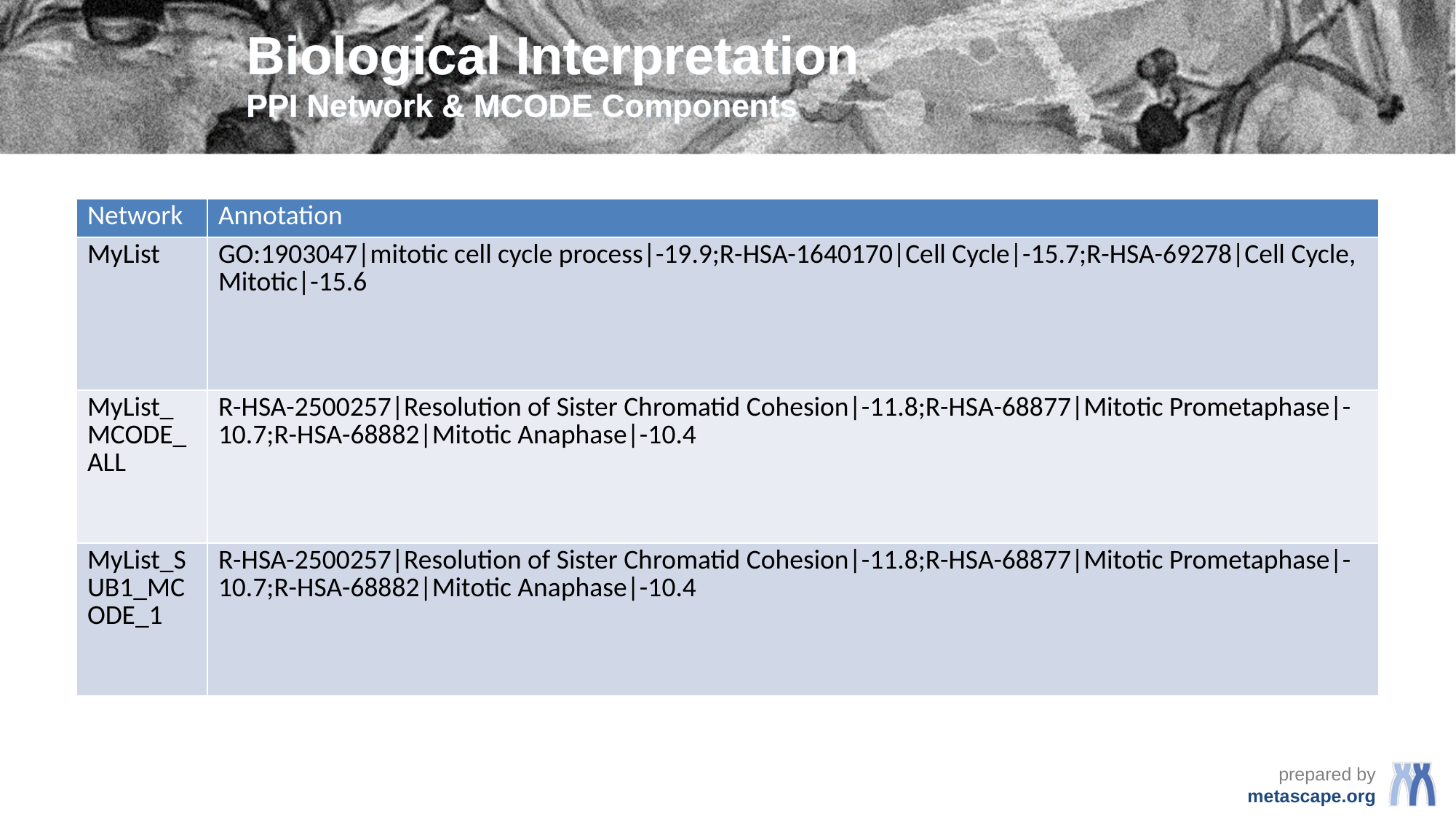

# Biological Interpretation PPI Network & MCODE Components
| Network | Annotation |
| --- | --- |
| MyList | GO:1903047|mitotic cell cycle process|-19.9;R-HSA-1640170|Cell Cycle|-15.7;R-HSA-69278|Cell Cycle, Mitotic|-15.6 |
| MyList\_MCODE\_ALL | R-HSA-2500257|Resolution of Sister Chromatid Cohesion|-11.8;R-HSA-68877|Mitotic Prometaphase|-10.7;R-HSA-68882|Mitotic Anaphase|-10.4 |
| MyList\_SUB1\_MCODE\_1 | R-HSA-2500257|Resolution of Sister Chromatid Cohesion|-11.8;R-HSA-68877|Mitotic Prometaphase|-10.7;R-HSA-68882|Mitotic Anaphase|-10.4 |